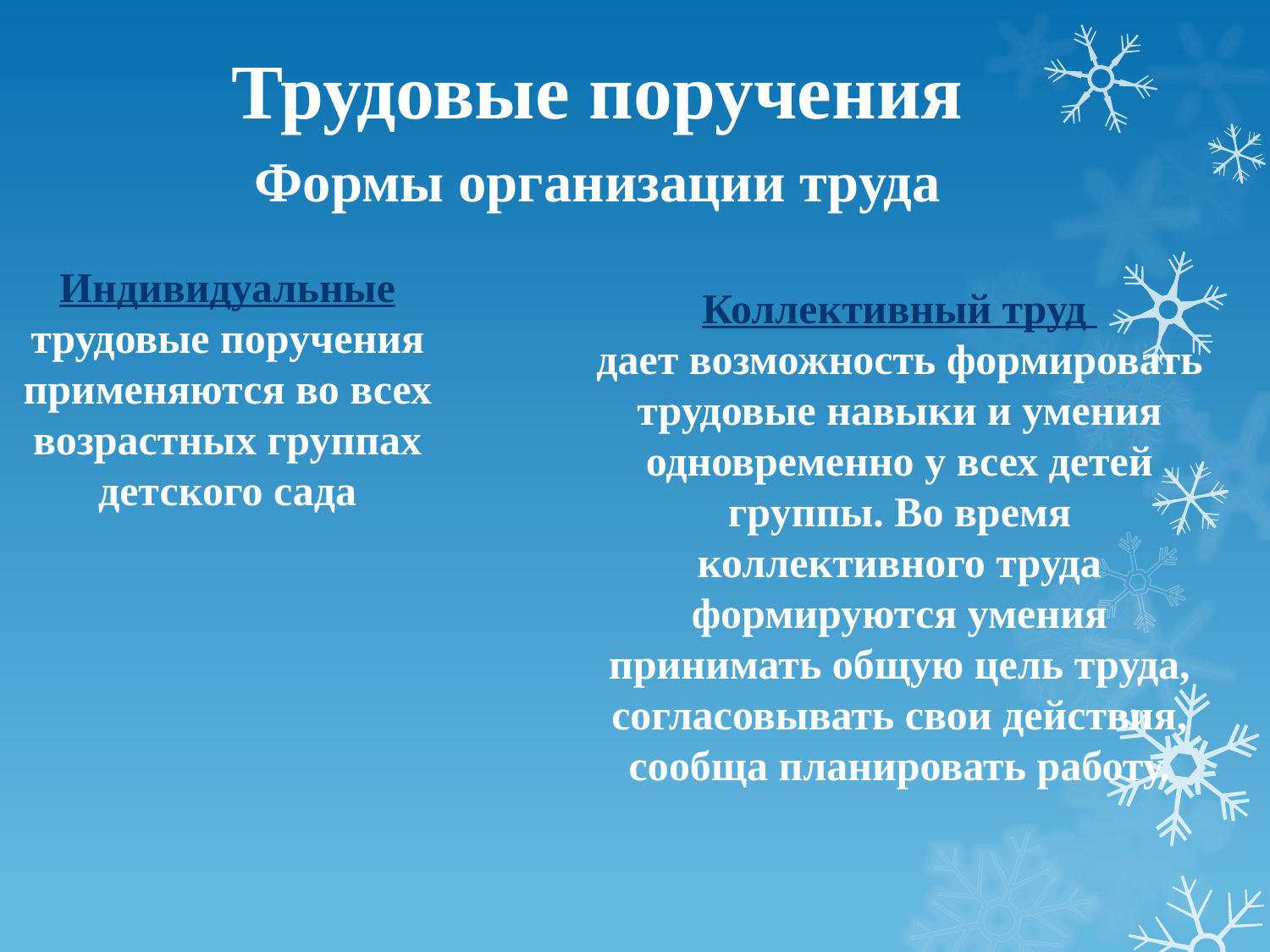

Трудовые поручения
Формы организации труда

Индивидуальные трудовые поручения применяются во всех возрастных группах детского сада
Коллективный труд
дает возможность формировать трудовые навыки и умения одновременно у всех детей группы. Во время коллективного труда формируются умения принимать общую цель труда, согласовывать свои действия, сообща планировать работу.